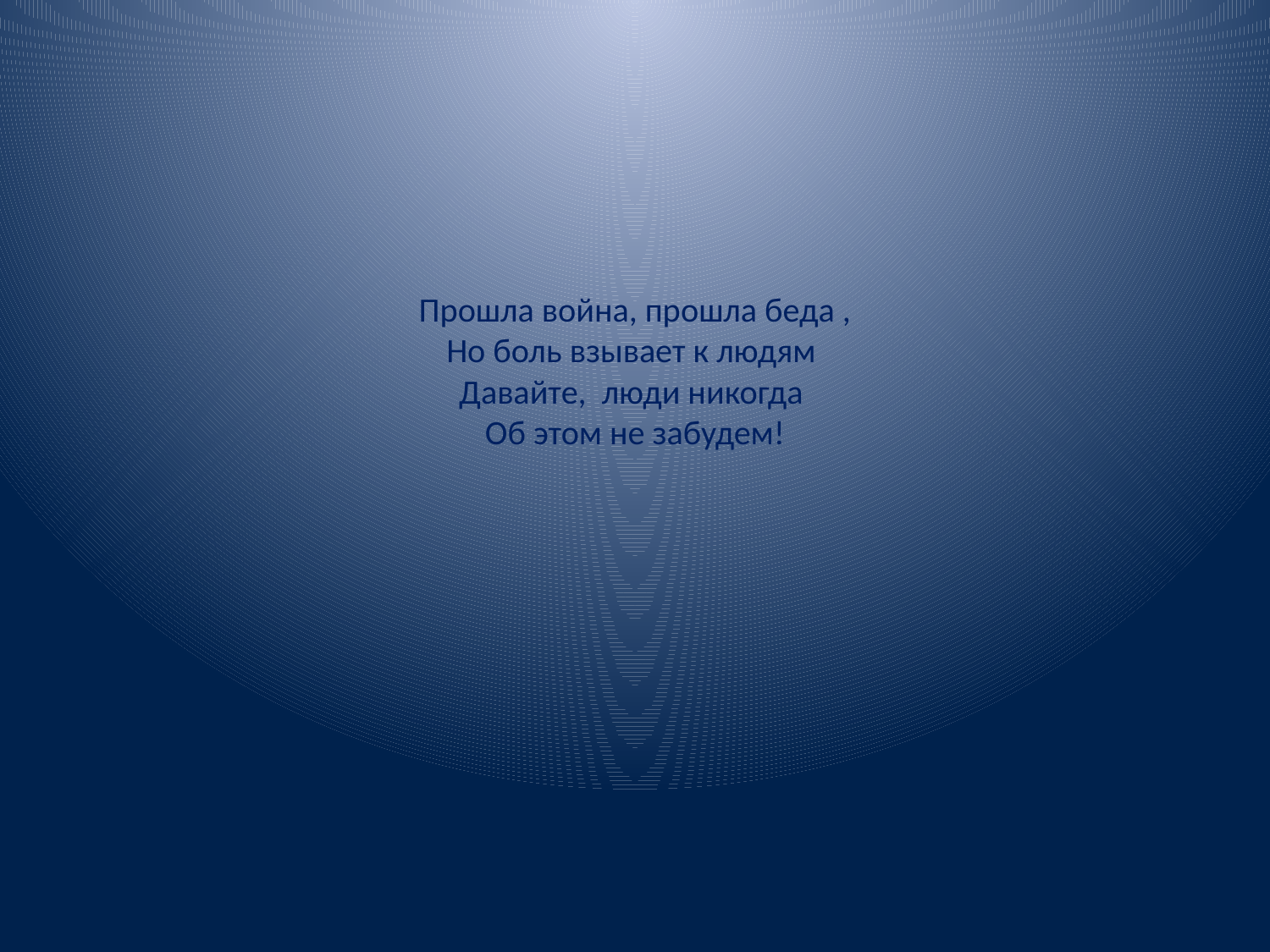

# Прошла война, прошла беда , Но боль взывает к людям Давайте,  люди никогда Об этом не забудем!